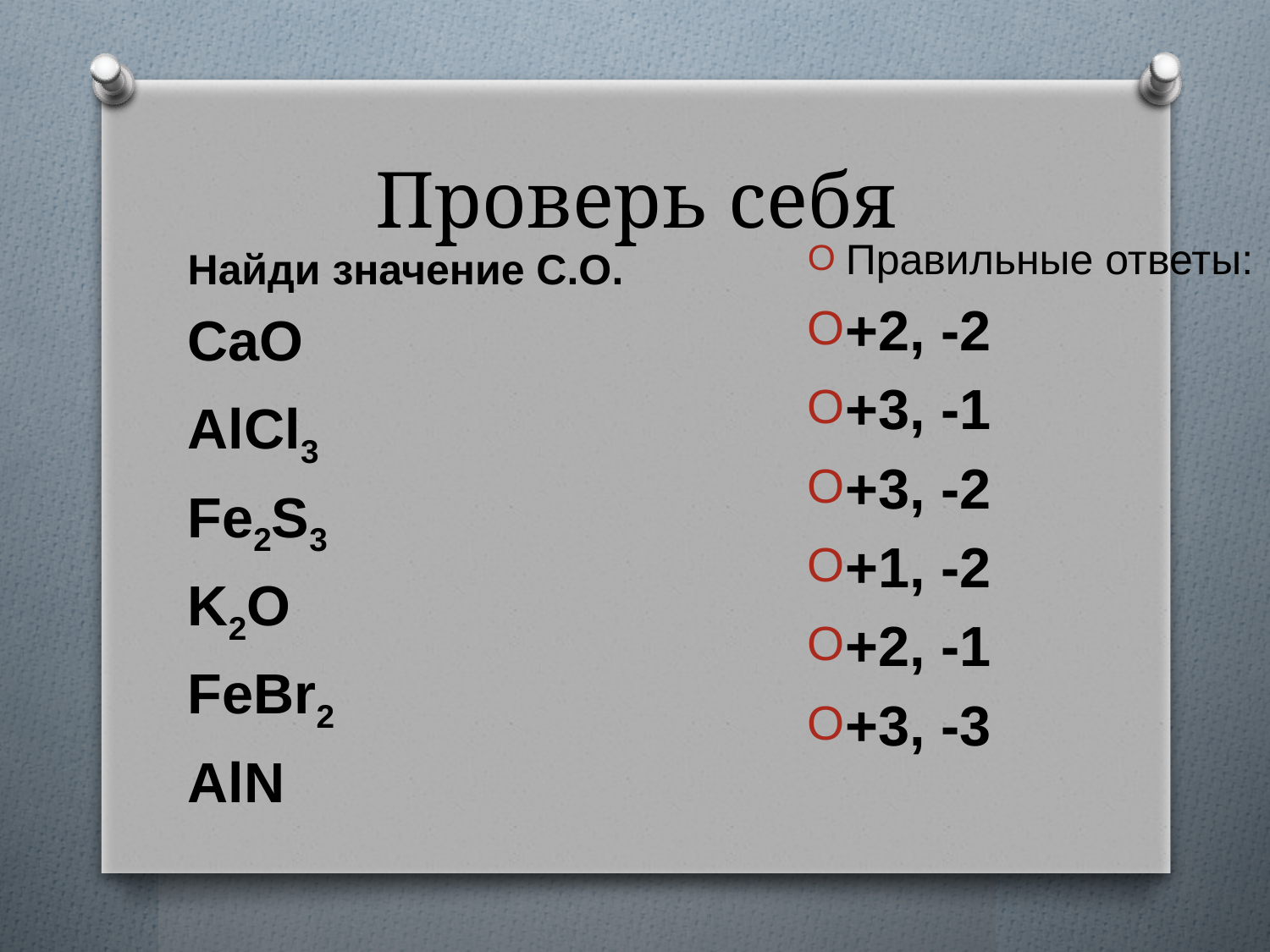

# Проверь себя
Правильные ответы:
+2, -2
+3, -1
+3, -2
+1, -2
+2, -1
+3, -3

Найди значение С.О.
CaO
AlCl3
Fe2S3
K2O
FeBr2
AlN